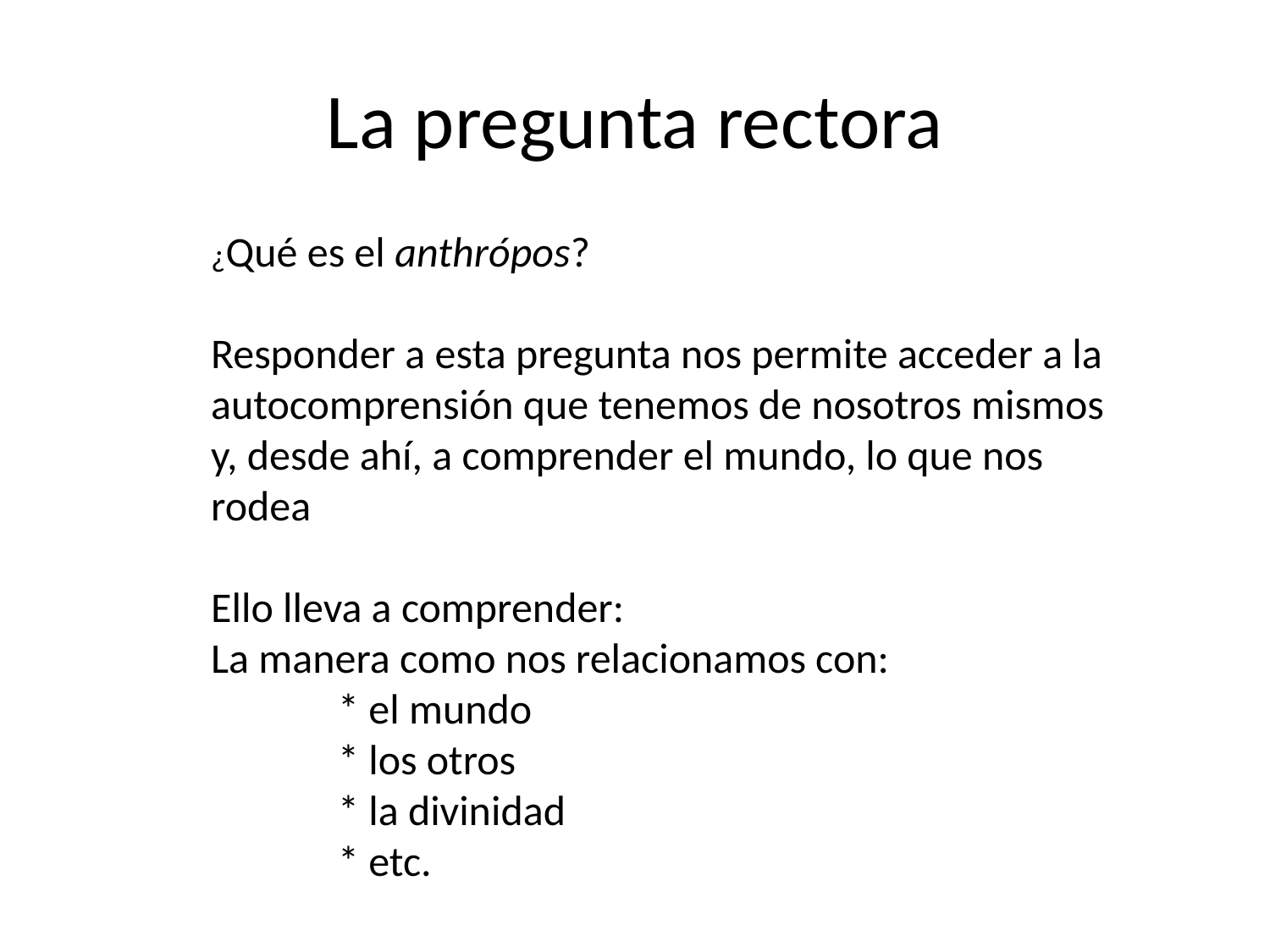

# La pregunta rectora
¿Qué es el anthrópos?

Responder a esta pregunta nos permite acceder a la autocomprensión que tenemos de nosotros mismos y, desde ahí, a comprender el mundo, lo que nos rodea

Ello lleva a comprender:
La manera como nos relacionamos con:
	* el mundo
	* los otros
	* la divinidad
	* etc.